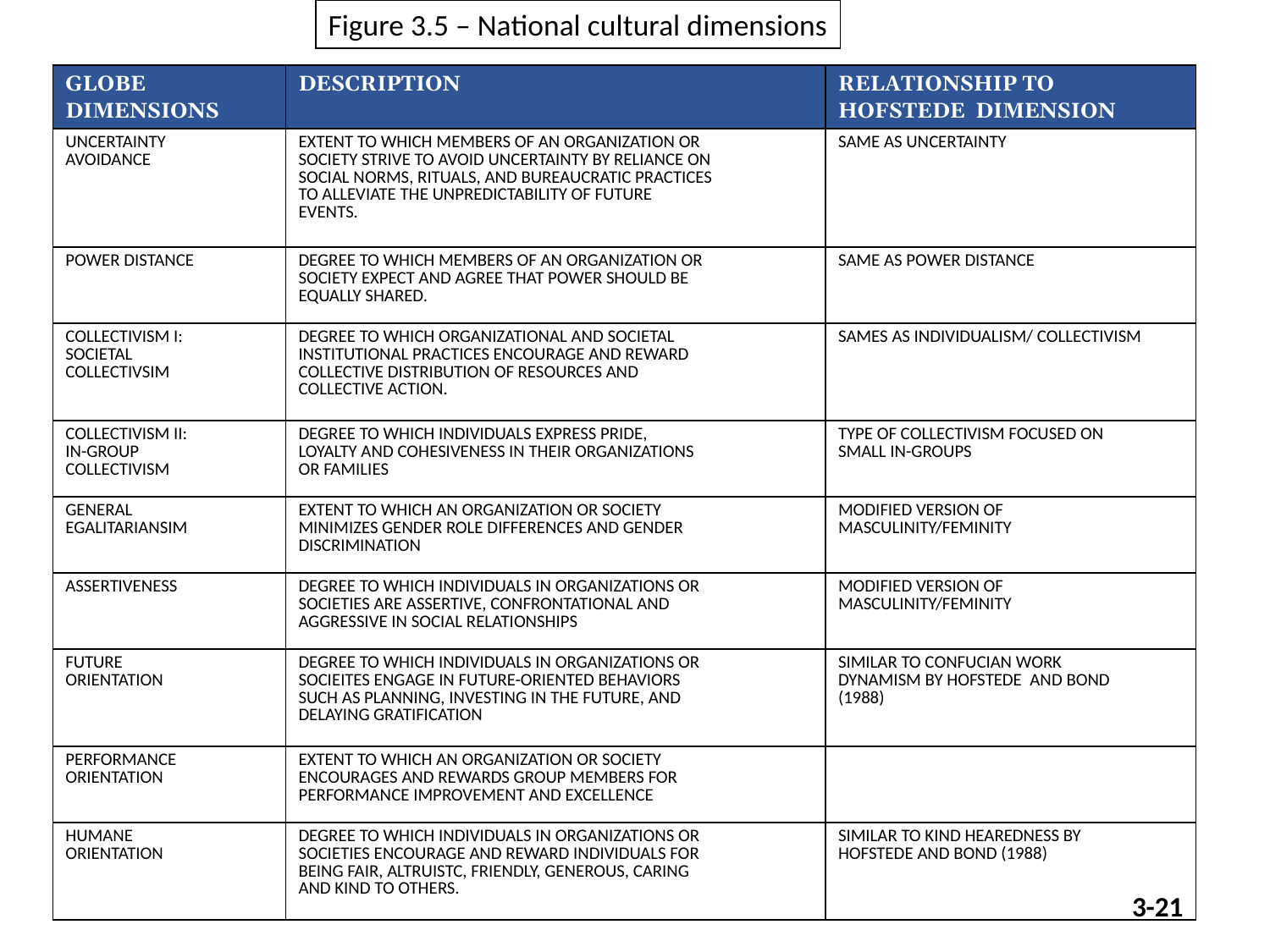

Figure 3.5 – National cultural dimensions
| GLOBE DIMENSIONS | DESCRIPTION | RELATIONSHIP TO HOFSTEDE DIMENSION |
| --- | --- | --- |
| UNCERTAINTY AVOIDANCE | EXTENT TO WHICH MEMBERS OF AN ORGANIZATION OR SOCIETY STRIVE TO AVOID UNCERTAINTY BY RELIANCE ON SOCIAL NORMS, RITUALS, AND BUREAUCRATIC PRACTICES TO ALLEVIATE THE UNPREDICTABILITY OF FUTURE EVENTS. | SAME AS UNCERTAINTY |
| POWER DISTANCE | DEGREE TO WHICH MEMBERS OF AN ORGANIZATION OR SOCIETY EXPECT AND AGREE THAT POWER SHOULD BE EQUALLY SHARED. | SAME AS POWER DISTANCE |
| COLLECTIVISM I: SOCIETAL COLLECTIVSIM | DEGREE TO WHICH ORGANIZATIONAL AND SOCIETAL INSTITUTIONAL PRACTICES ENCOURAGE AND REWARD COLLECTIVE DISTRIBUTION OF RESOURCES AND COLLECTIVE ACTION. | SAMES AS INDIVIDUALISM/ COLLECTIVISM |
| COLLECTIVISM II: IN-GROUP COLLECTIVISM | DEGREE TO WHICH INDIVIDUALS EXPRESS PRIDE, LOYALTY AND COHESIVENESS IN THEIR ORGANIZATIONS OR FAMILIES | TYPE OF COLLECTIVISM FOCUSED ON SMALL IN-GROUPS |
| GENERAL EGALITARIANSIM | EXTENT TO WHICH AN ORGANIZATION OR SOCIETY MINIMIZES GENDER ROLE DIFFERENCES AND GENDER DISCRIMINATION | MODIFIED VERSION OF MASCULINITY/FEMINITY |
| ASSERTIVENESS | DEGREE TO WHICH INDIVIDUALS IN ORGANIZATIONS OR SOCIETIES ARE ASSERTIVE, CONFRONTATIONAL AND AGGRESSIVE IN SOCIAL RELATIONSHIPS | MODIFIED VERSION OF MASCULINITY/FEMINITY |
| FUTURE ORIENTATION | DEGREE TO WHICH INDIVIDUALS IN ORGANIZATIONS OR SOCIEITES ENGAGE IN FUTURE-ORIENTED BEHAVIORS SUCH AS PLANNING, INVESTING IN THE FUTURE, AND DELAYING GRATIFICATION | SIMILAR TO CONFUCIAN WORK DYNAMISM BY HOFSTEDE AND BOND (1988) |
| PERFORMANCE ORIENTATION | EXTENT TO WHICH AN ORGANIZATION OR SOCIETY ENCOURAGES AND REWARDS GROUP MEMBERS FOR PERFORMANCE IMPROVEMENT AND EXCELLENCE |  |
| HUMANE ORIENTATION | DEGREE TO WHICH INDIVIDUALS IN ORGANIZATIONS OR SOCIETIES ENCOURAGE AND REWARD INDIVIDUALS FOR BEING FAIR, ALTRUISTC, FRIENDLY, GENEROUS, CARING AND KIND TO OTHERS. | SIMILAR TO KIND HEAREDNESS BY HOFSTEDE AND BOND (1988) |